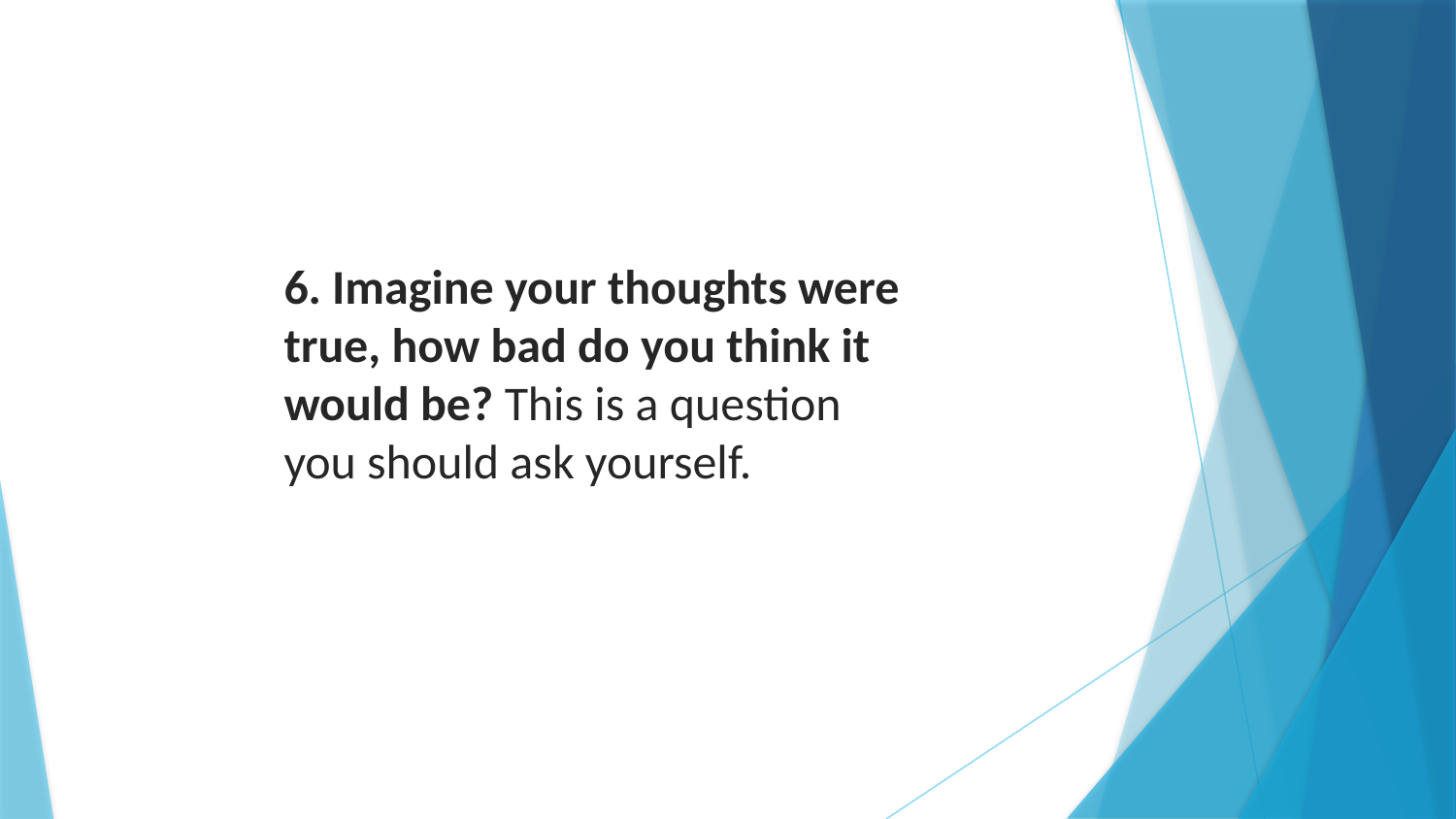

6. Imagine your thoughts were true, how bad do you think it would be? This is a question you should ask yourself.